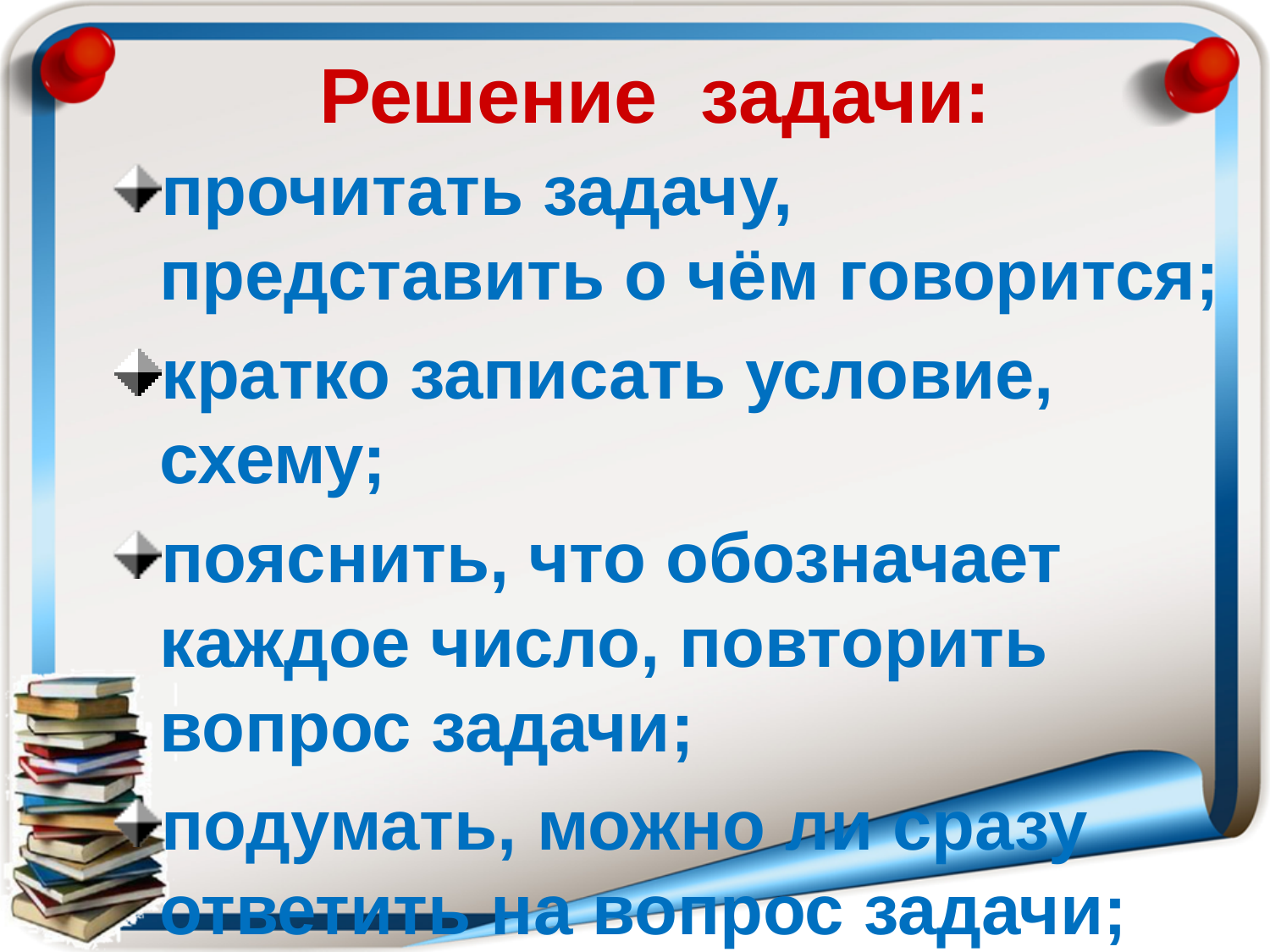

Решение  задачи:
прочитать задачу, представить о чём говорится;
кратко записать условие, схему;
пояснить, что обозначает каждое число, повторить вопрос задачи;
подумать, можно ли сразу ответить на вопрос задачи; если нет, то почему;